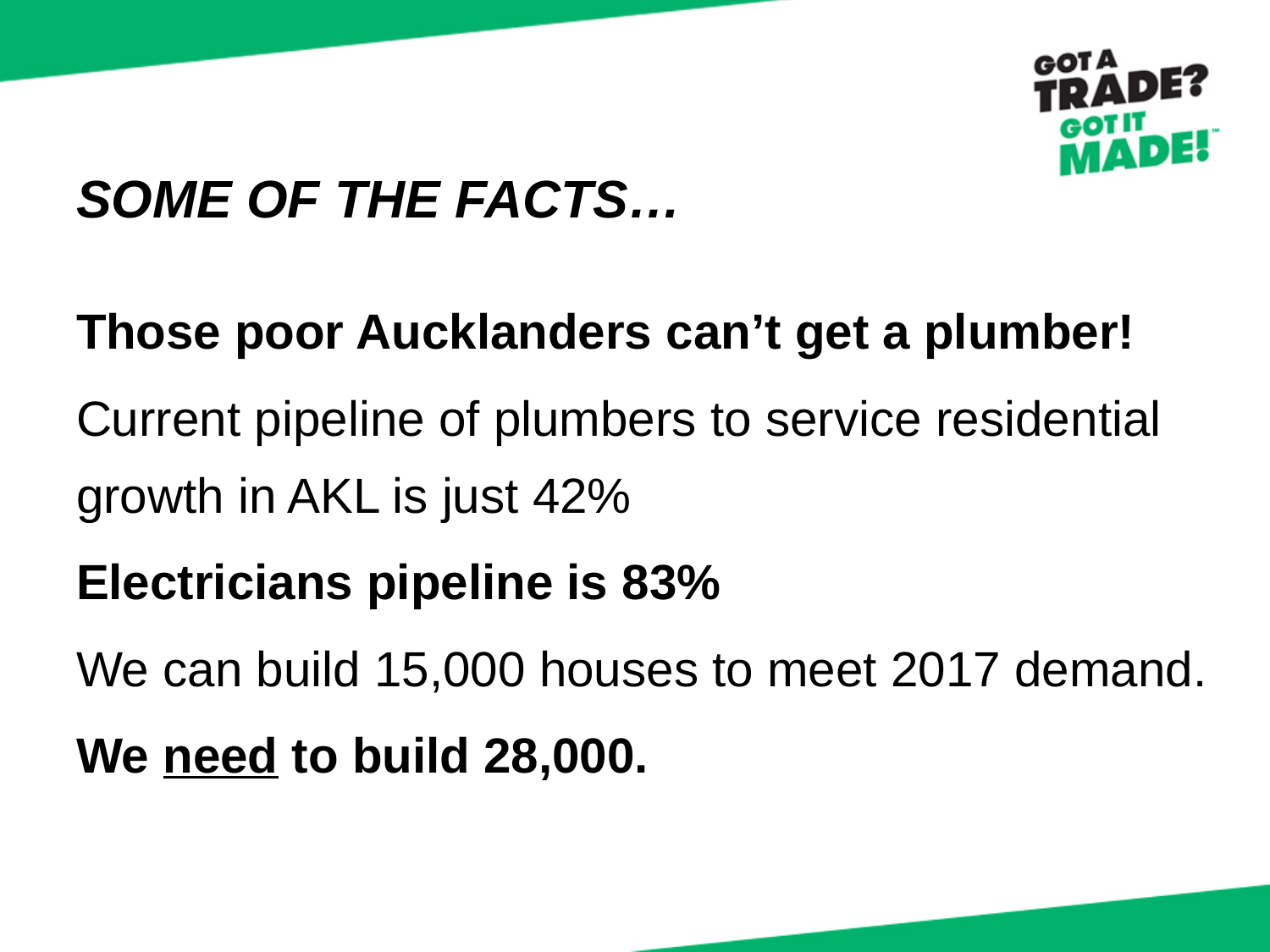

# SOME OF THE FACTS…
Those poor Aucklanders can’t get a plumber!
Current pipeline of plumbers to service residential growth in AKL is just 42%
Electricians pipeline is 83%
We can build 15,000 houses to meet 2017 demand.
We need to build 28,000.